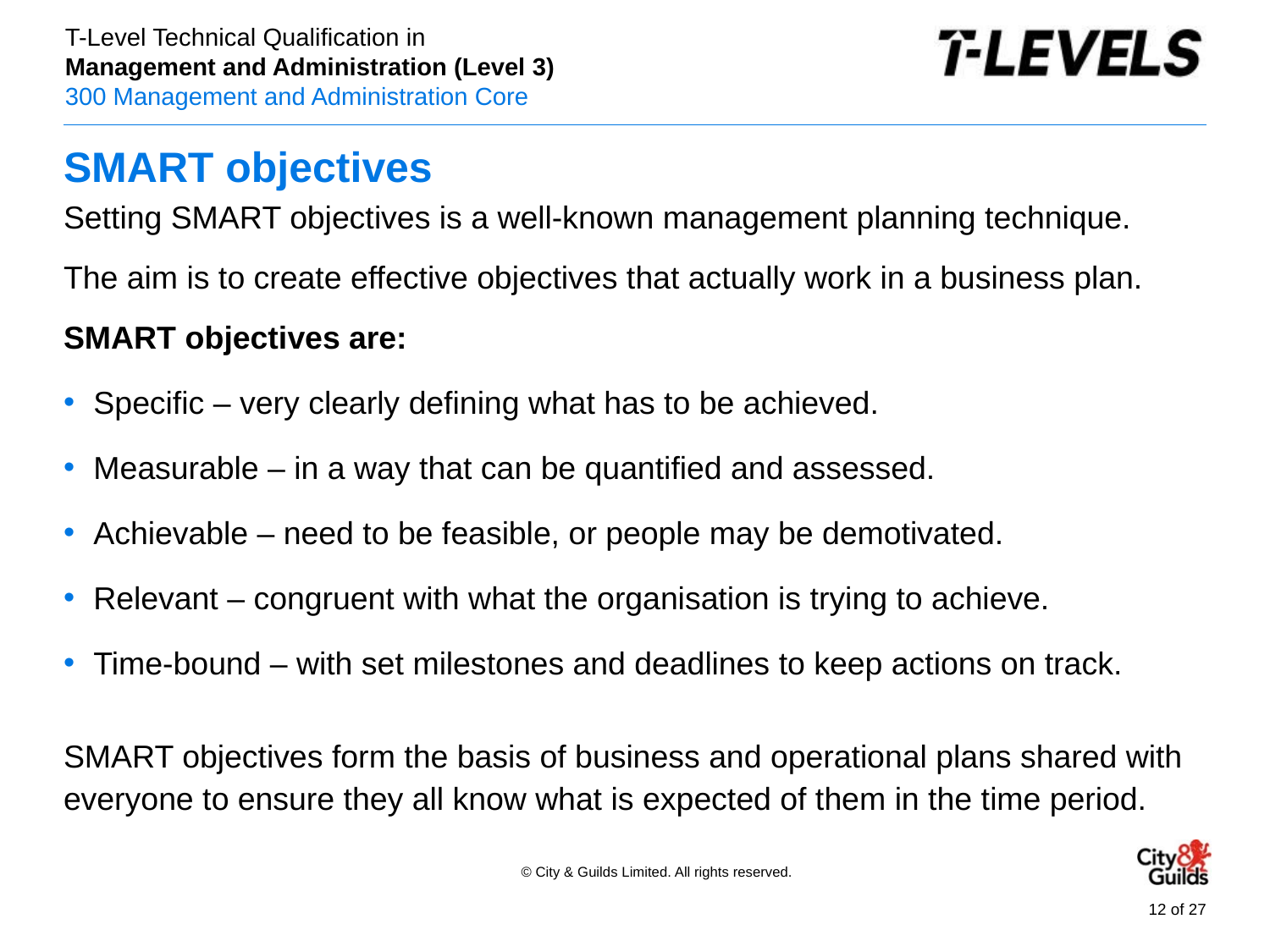

# SMART objectives
Setting SMART objectives is a well-known management planning technique.
The aim is to create effective objectives that actually work in a business plan.
SMART objectives are:
Specific – very clearly defining what has to be achieved.
Measurable – in a way that can be quantified and assessed.
Achievable – need to be feasible, or people may be demotivated.
Relevant – congruent with what the organisation is trying to achieve.
Time-bound – with set milestones and deadlines to keep actions on track.

SMART objectives form the basis of business and operational plans shared with everyone to ensure they all know what is expected of them in the time period.